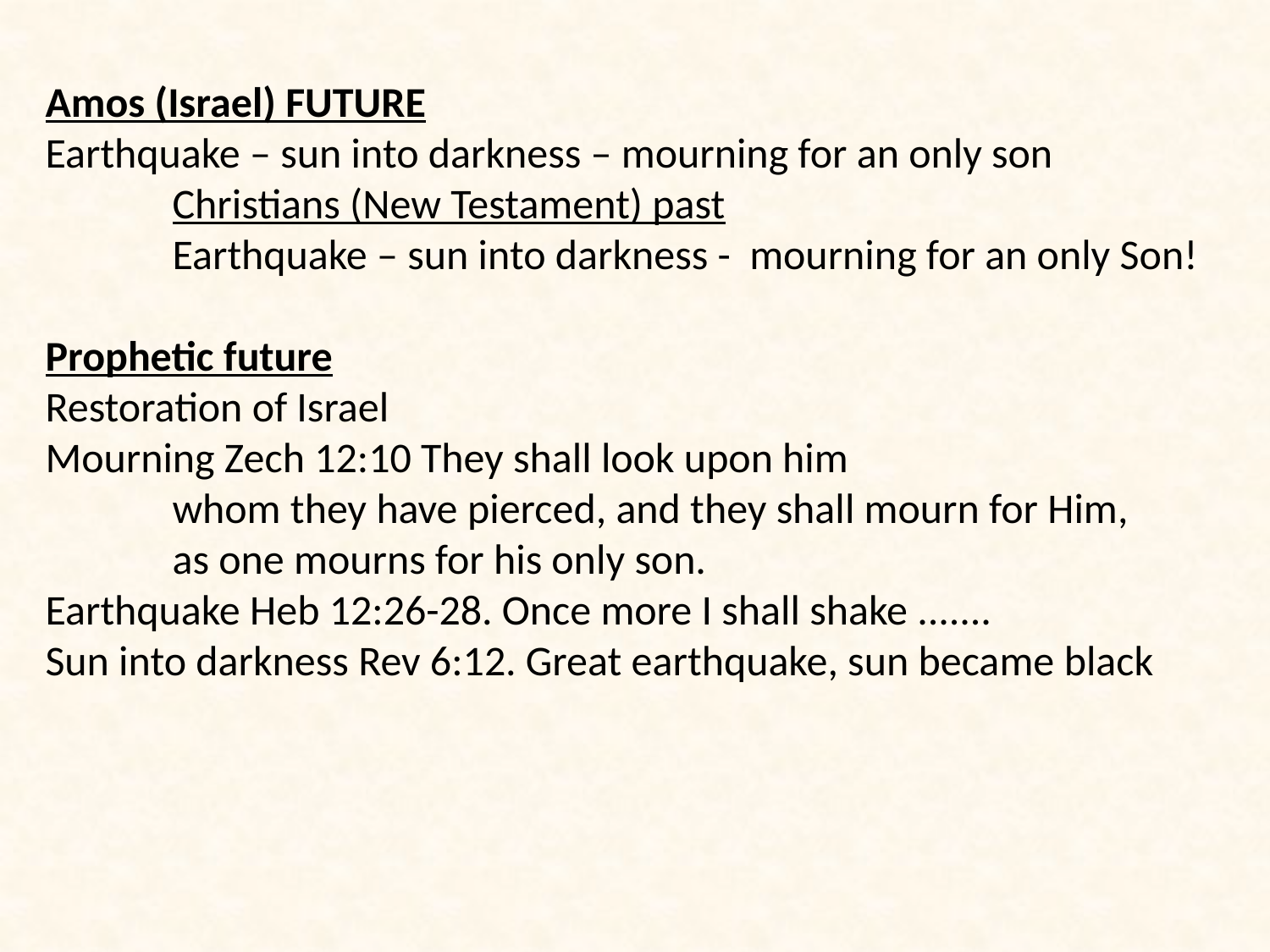

Amos (Israel) FUTURE
Earthquake – sun into darkness – mourning for an only son
	Christians (New Testament) past
	Earthquake – sun into darkness -  mourning for an only Son!

Prophetic future
Restoration of Israel
Mourning Zech 12:10 They shall look upon him
	whom they have pierced, and they shall mourn for Him,
	as one mourns for his only son.
Earthquake Heb 12:26-28. Once more I shall shake .......
Sun into darkness Rev 6:12. Great earthquake, sun became black
#